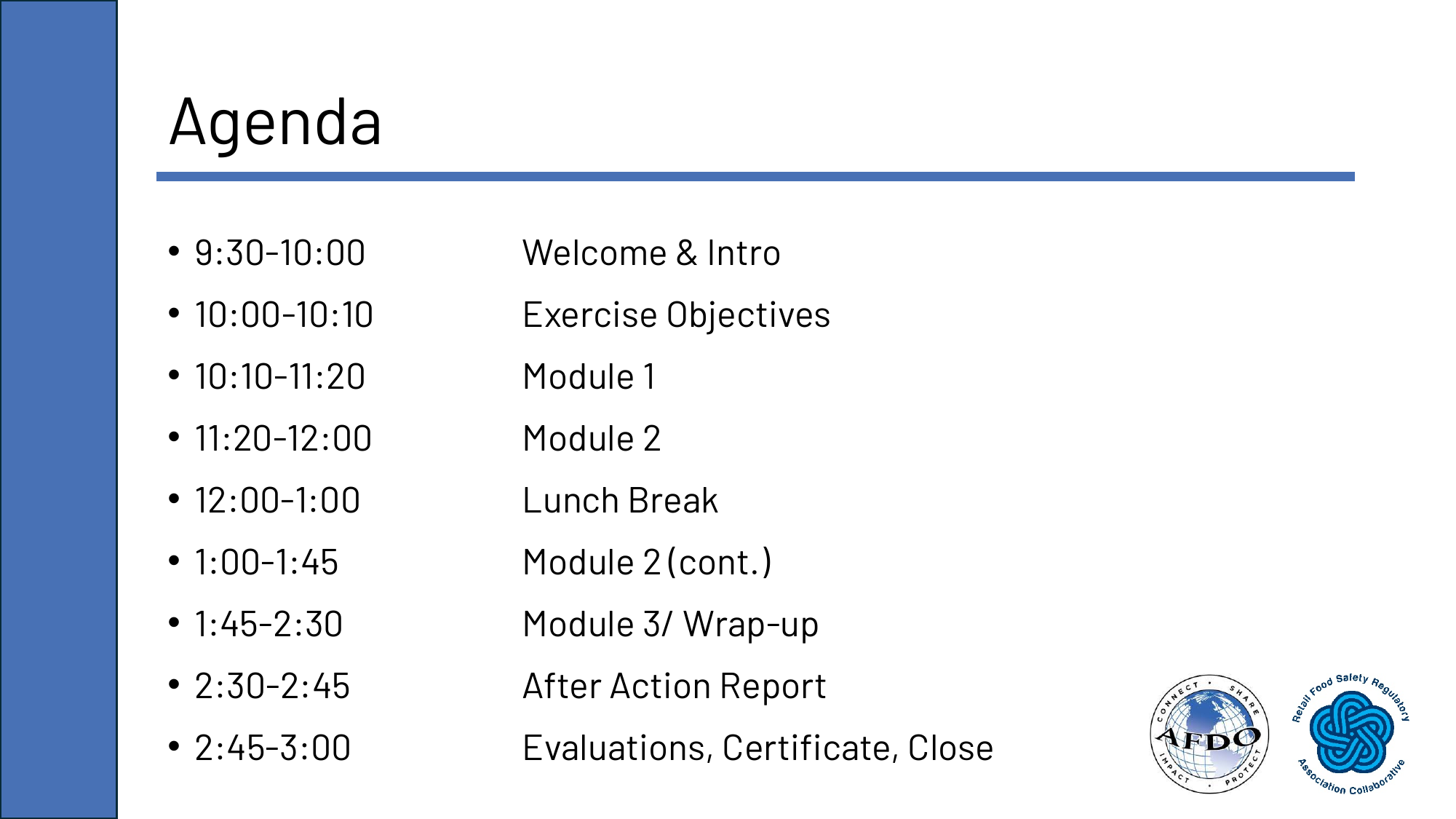

# Agenda
9:30-10:00  	Welcome & Intro
10:00-10:10		Exercise Objectives
10:10-11:20  	Module 1
11:20-12:00		Module 2
12:00-1:00		Lunch Break
1:00-1:45		Module 2 (cont.)
1:45-2:30		Module 3/ Wrap-up
2:30-2:45		After Action Report
2:45-3:00		Evaluations, Certificate, Close